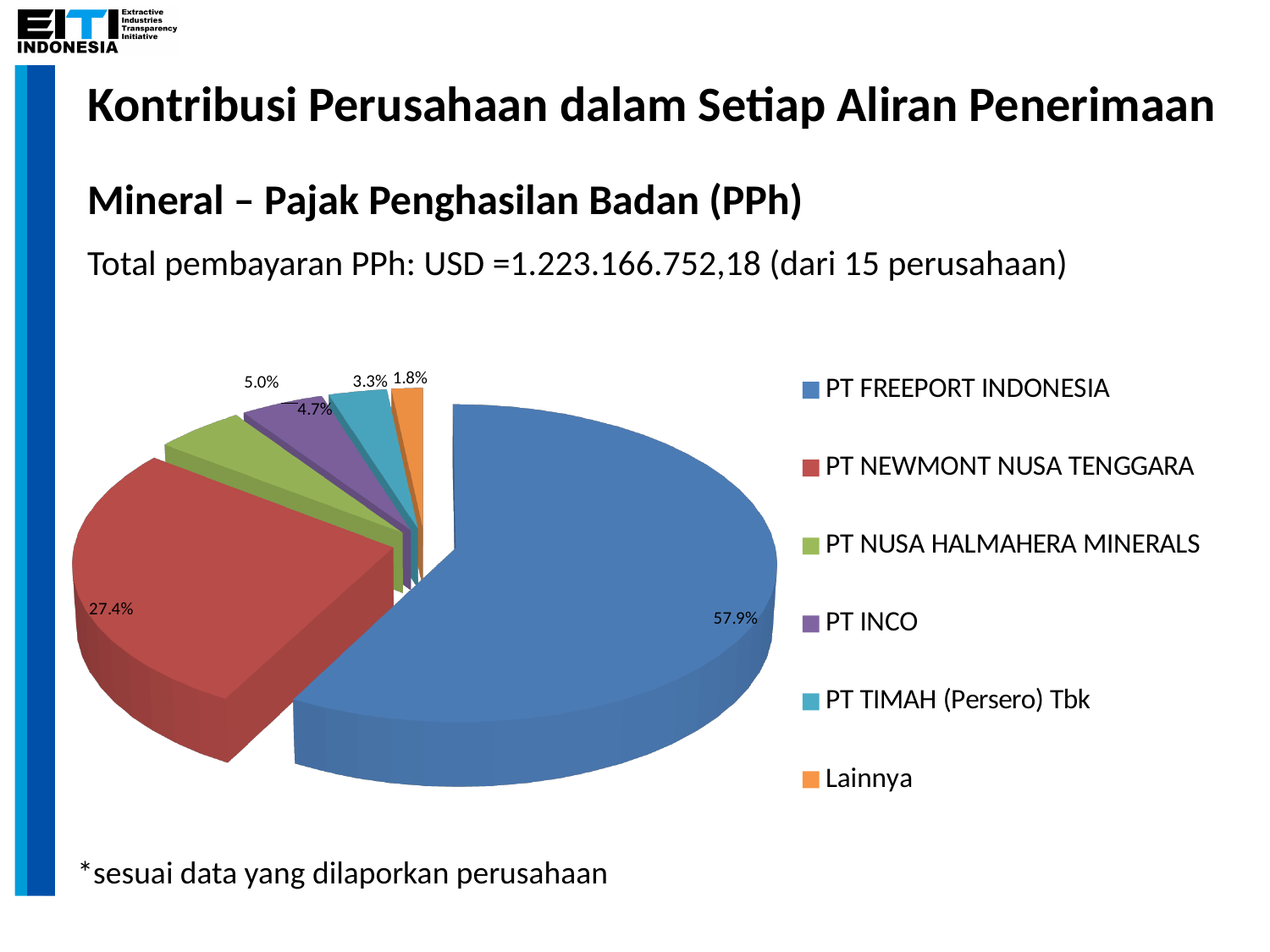

Kontribusi Perusahaan dalam Setiap Aliran Penerimaan
Mineral – Pajak Penghasilan Badan (PPh)

Total pembayaran PPh: USD =1.223.166.752,18 (dari 15 perusahaan)

[unsupported chart]

*sesuai data yang dilaporkan perusahaan